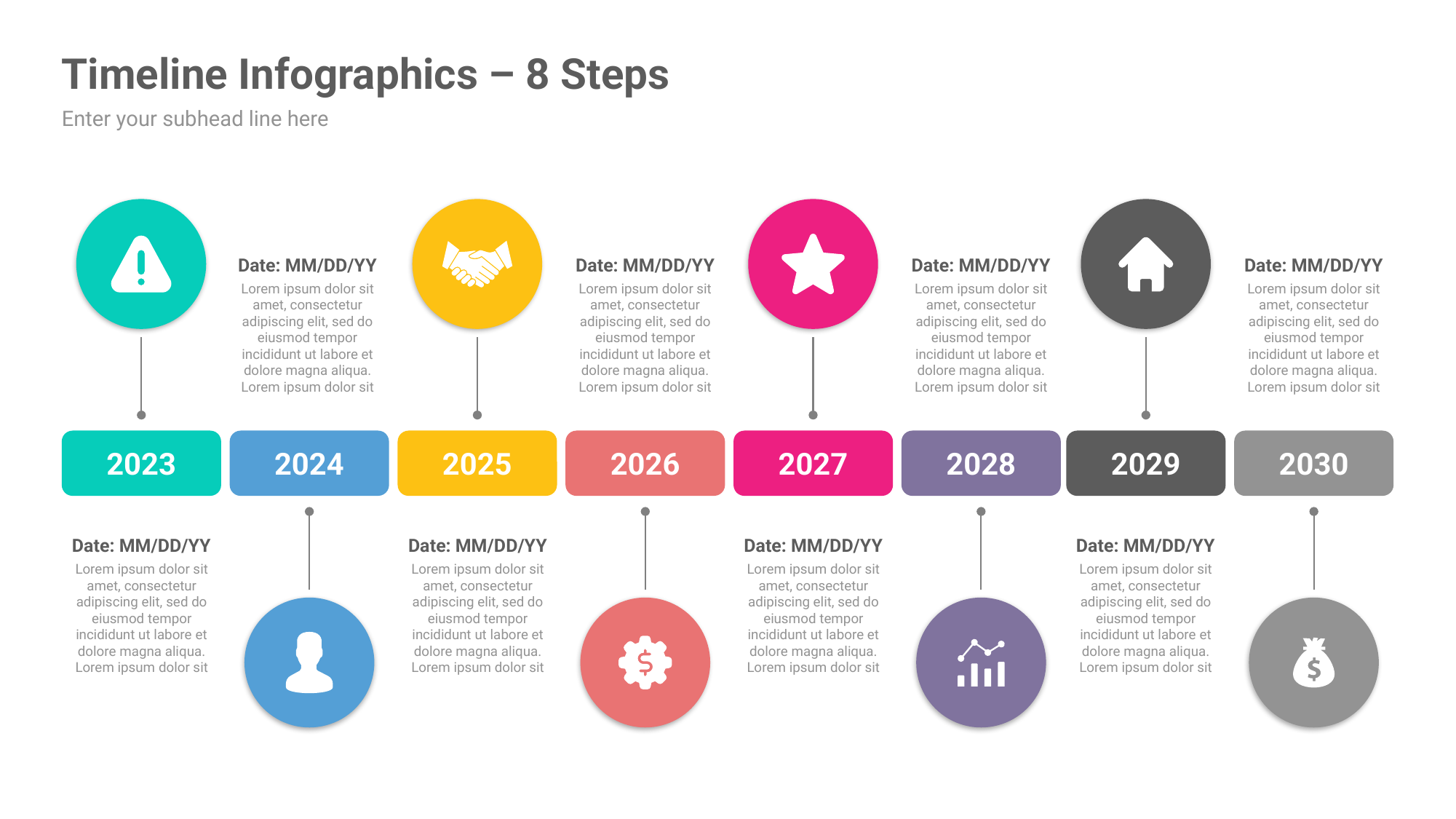

# Timeline Infographics – 8 Steps
Enter your subhead line here

Date: MM/DD/YY
Lorem ipsum dolor sit amet, consectetur adipiscing elit, sed do eiusmod tempor incididunt ut labore et dolore magna aliqua. Lorem ipsum dolor sit
Date: MM/DD/YY
Lorem ipsum dolor sit amet, consectetur adipiscing elit, sed do eiusmod tempor incididunt ut labore et dolore magna aliqua. Lorem ipsum dolor sit
Date: MM/DD/YY
Lorem ipsum dolor sit amet, consectetur adipiscing elit, sed do eiusmod tempor incididunt ut labore et dolore magna aliqua. Lorem ipsum dolor sit
Date: MM/DD/YY
Lorem ipsum dolor sit amet, consectetur adipiscing elit, sed do eiusmod tempor incididunt ut labore et dolore magna aliqua. Lorem ipsum dolor sit
2023
2024
2025
2026
2027
2028
2029
2030
Date: MM/DD/YY
Lorem ipsum dolor sit amet, consectetur adipiscing elit, sed do eiusmod tempor incididunt ut labore et dolore magna aliqua. Lorem ipsum dolor sit
Date: MM/DD/YY
Lorem ipsum dolor sit amet, consectetur adipiscing elit, sed do eiusmod tempor incididunt ut labore et dolore magna aliqua. Lorem ipsum dolor sit
Date: MM/DD/YY
Lorem ipsum dolor sit amet, consectetur adipiscing elit, sed do eiusmod tempor incididunt ut labore et dolore magna aliqua. Lorem ipsum dolor sit
Date: MM/DD/YY
Lorem ipsum dolor sit amet, consectetur adipiscing elit, sed do eiusmod tempor incididunt ut labore et dolore magna aliqua. Lorem ipsum dolor sit